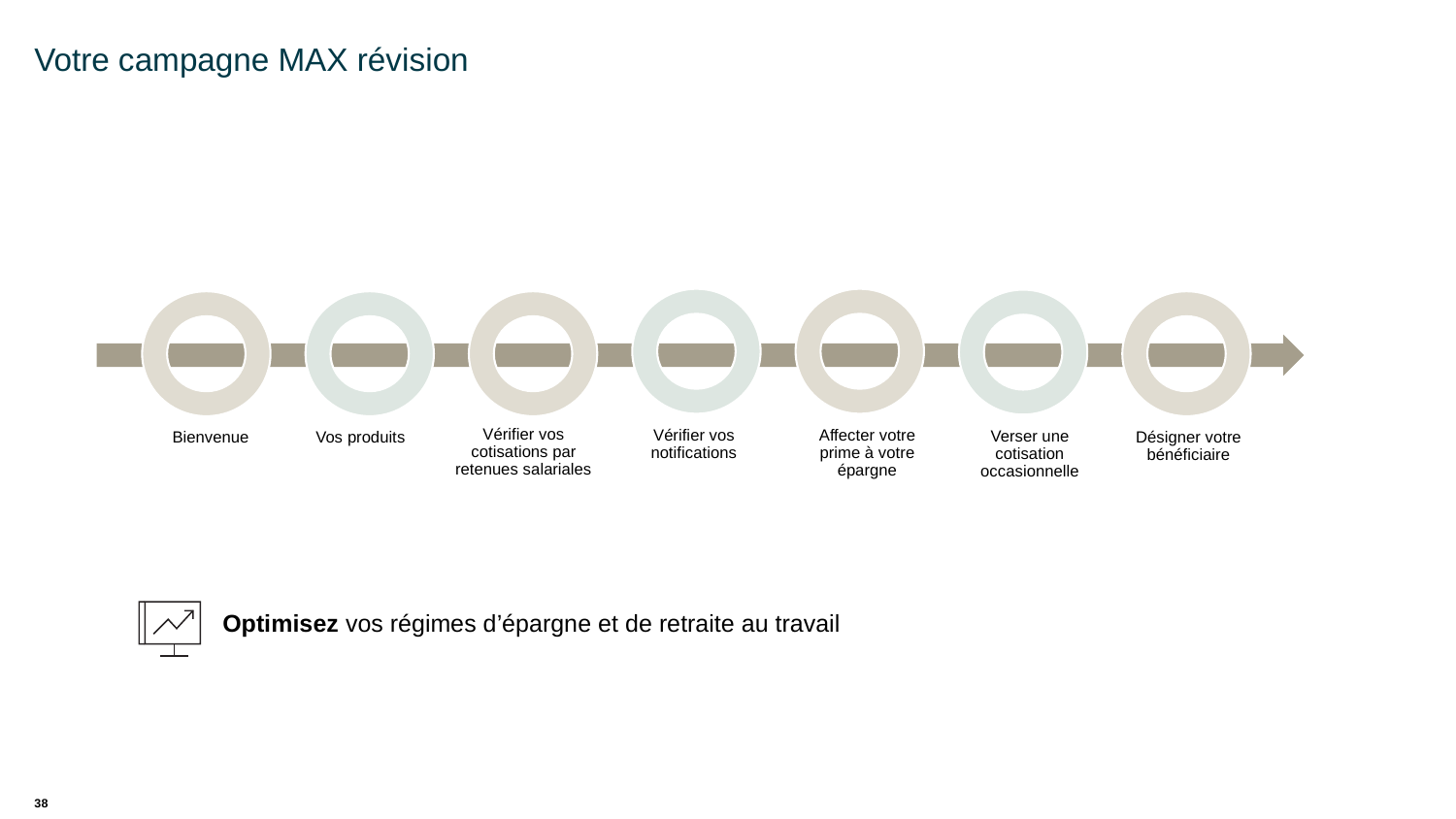

Votre campagne MAX révision

Vérifier vos cotisations par retenues salariales
Vérifier vos notifications
Affecter votre prime à votre épargne
Verser une cotisation occasionnelle
Bienvenue
Vos produits
Désigner votre bénéficiaire
Optimisez vos régimes d’épargne et de retraite au travail

38